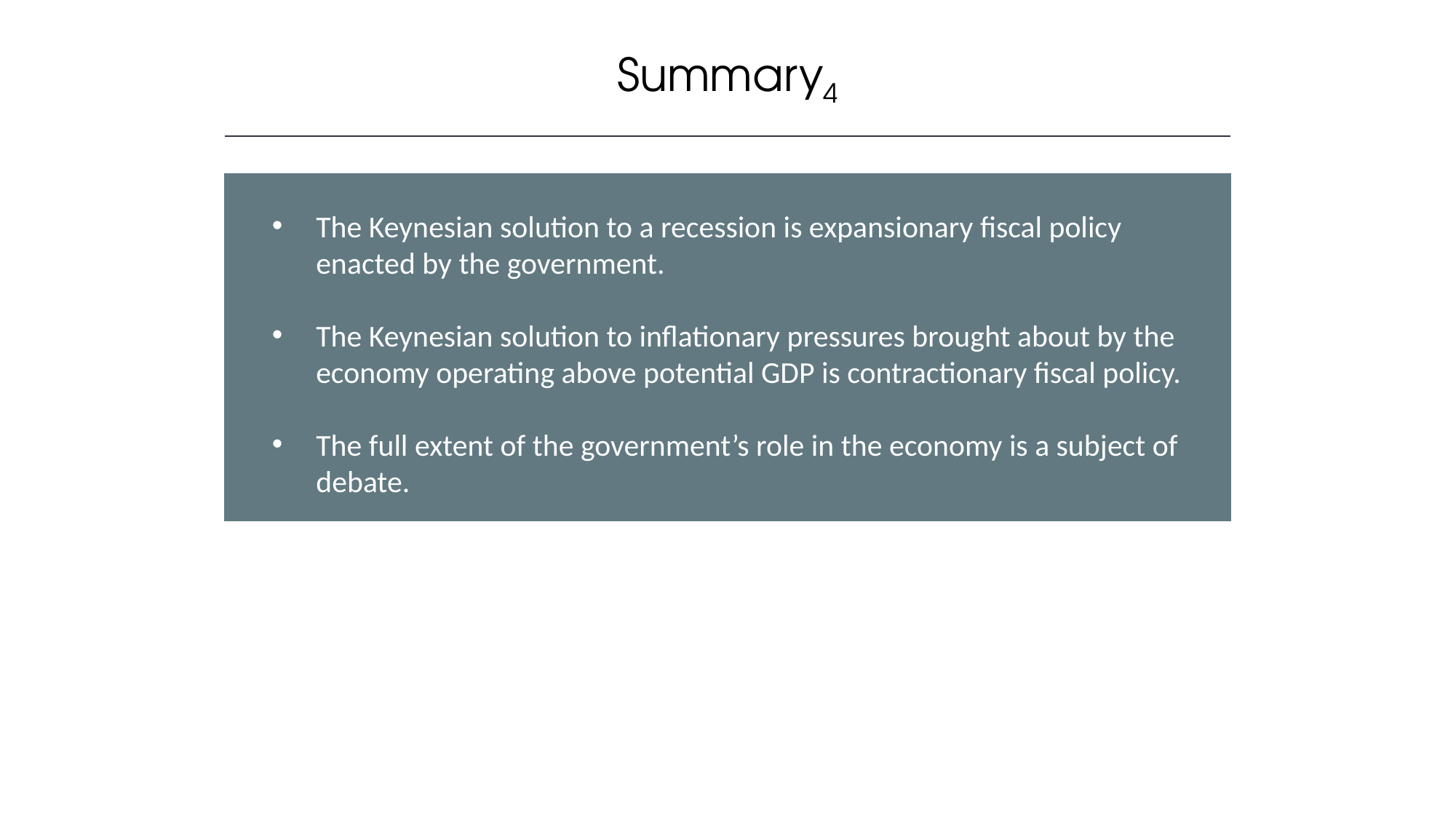

Summary4

The Keynesian solution to a recession is expansionary fiscal policy enacted by the government.

The Keynesian solution to inflationary pressures brought about by the economy operating above potential GDP is contractionary fiscal policy.

The full extent of the government’s role in the economy is a subject of debate.